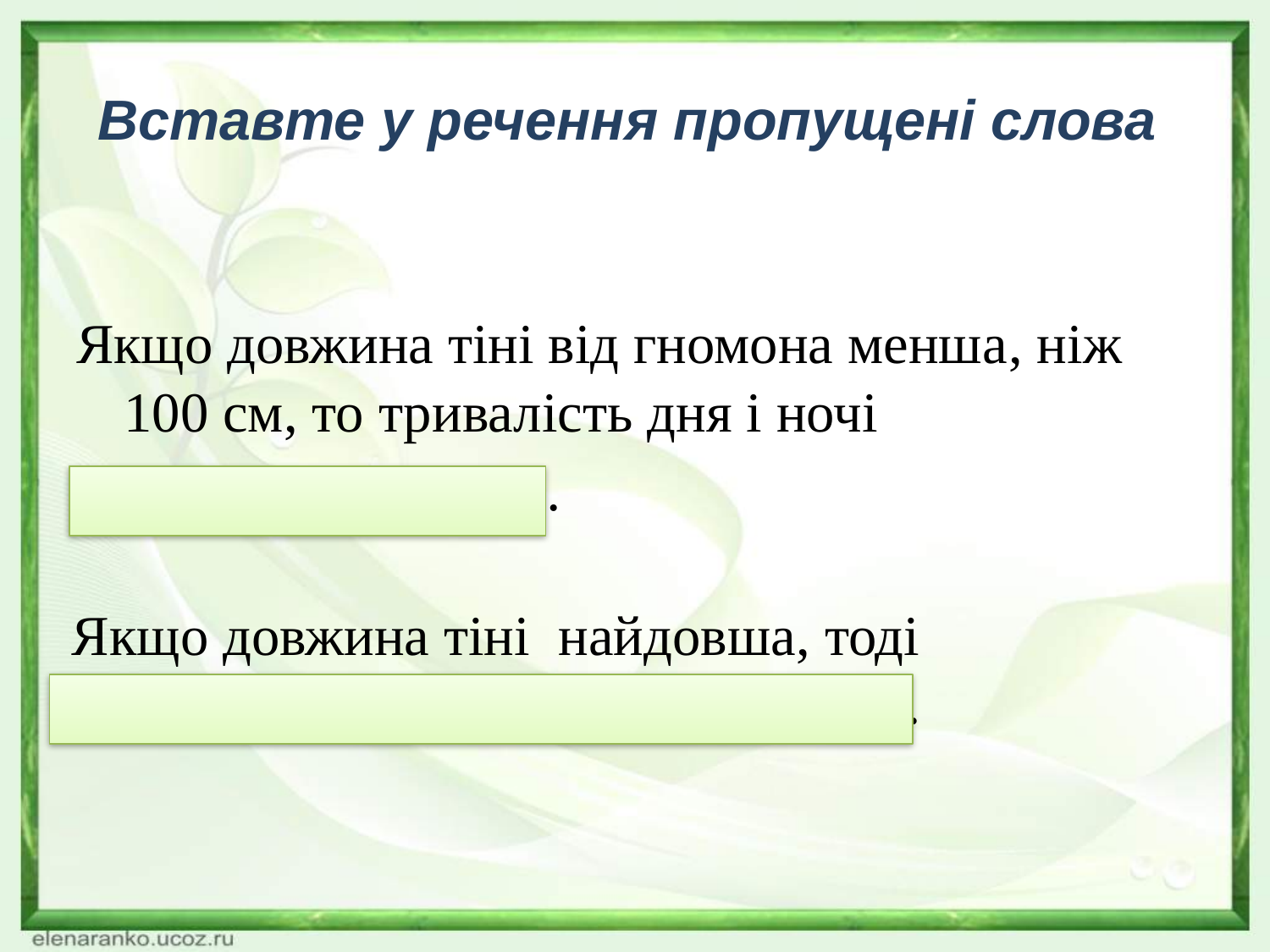

# Вставте у речення пропущені слова

Якщо довжина тіні від гномона менша, ніж 100 см, то тривалість дня і ночі
однакові - по 12 год.

Якщо довжина тіні  найдовша, тоді
 найдовша ніч і найкоротший день.